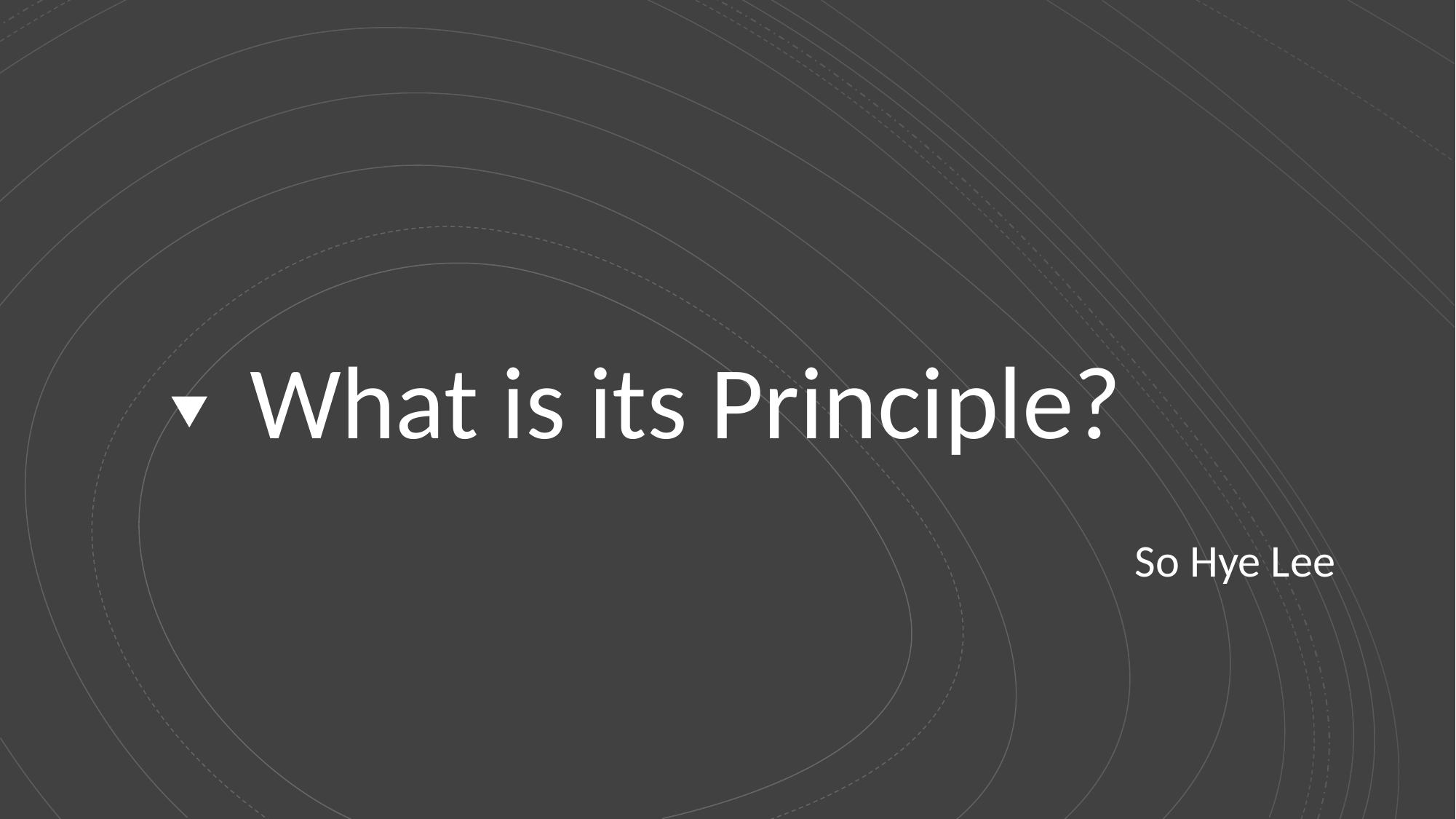

# What is its Principle?

So Hye Lee